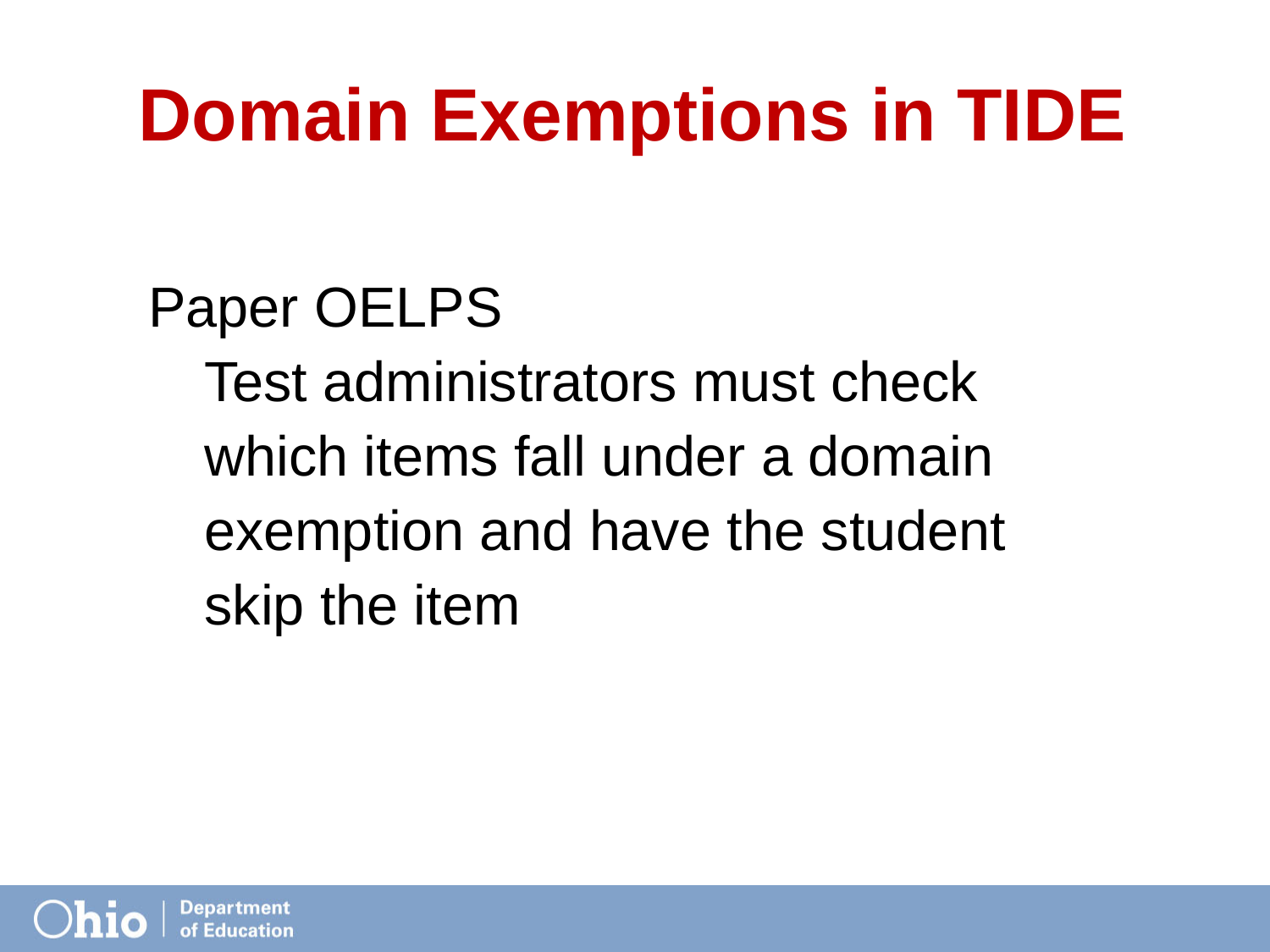

# Domain Exemptions in TIDE
Paper OELPS
Test administrators must check which items fall under a domain exemption and have the student skip the item